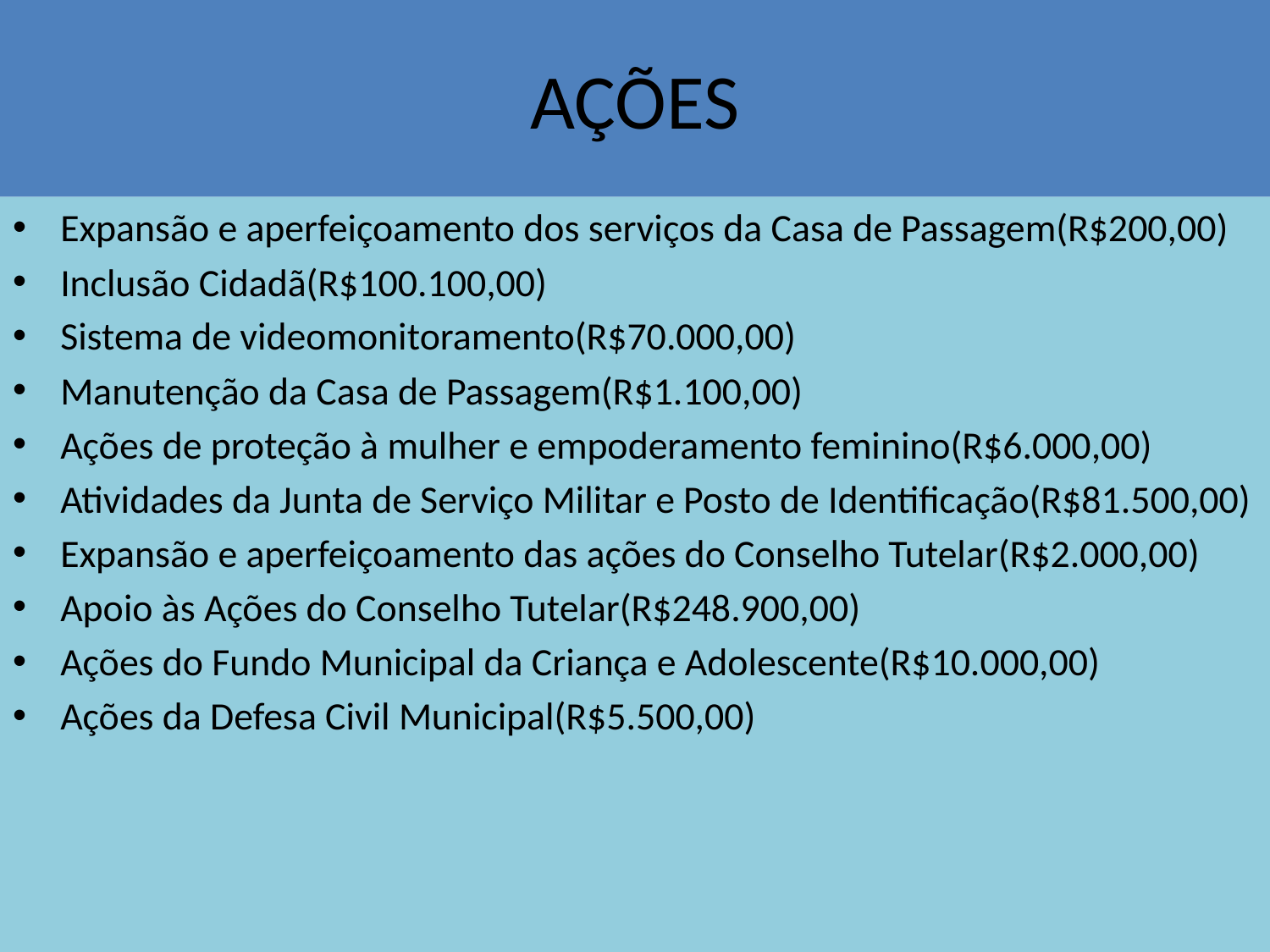

# AÇÕES
Expansão e aperfeiçoamento dos serviços da Casa de Passagem(R$200,00)
Inclusão Cidadã(R$100.100,00)
Sistema de videomonitoramento(R$70.000,00)
Manutenção da Casa de Passagem(R$1.100,00)
Ações de proteção à mulher e empoderamento feminino(R$6.000,00)
Atividades da Junta de Serviço Militar e Posto de Identificação(R$81.500,00)
Expansão e aperfeiçoamento das ações do Conselho Tutelar(R$2.000,00)
Apoio às Ações do Conselho Tutelar(R$248.900,00)
Ações do Fundo Municipal da Criança e Adolescente(R$10.000,00)
Ações da Defesa Civil Municipal(R$5.500,00)